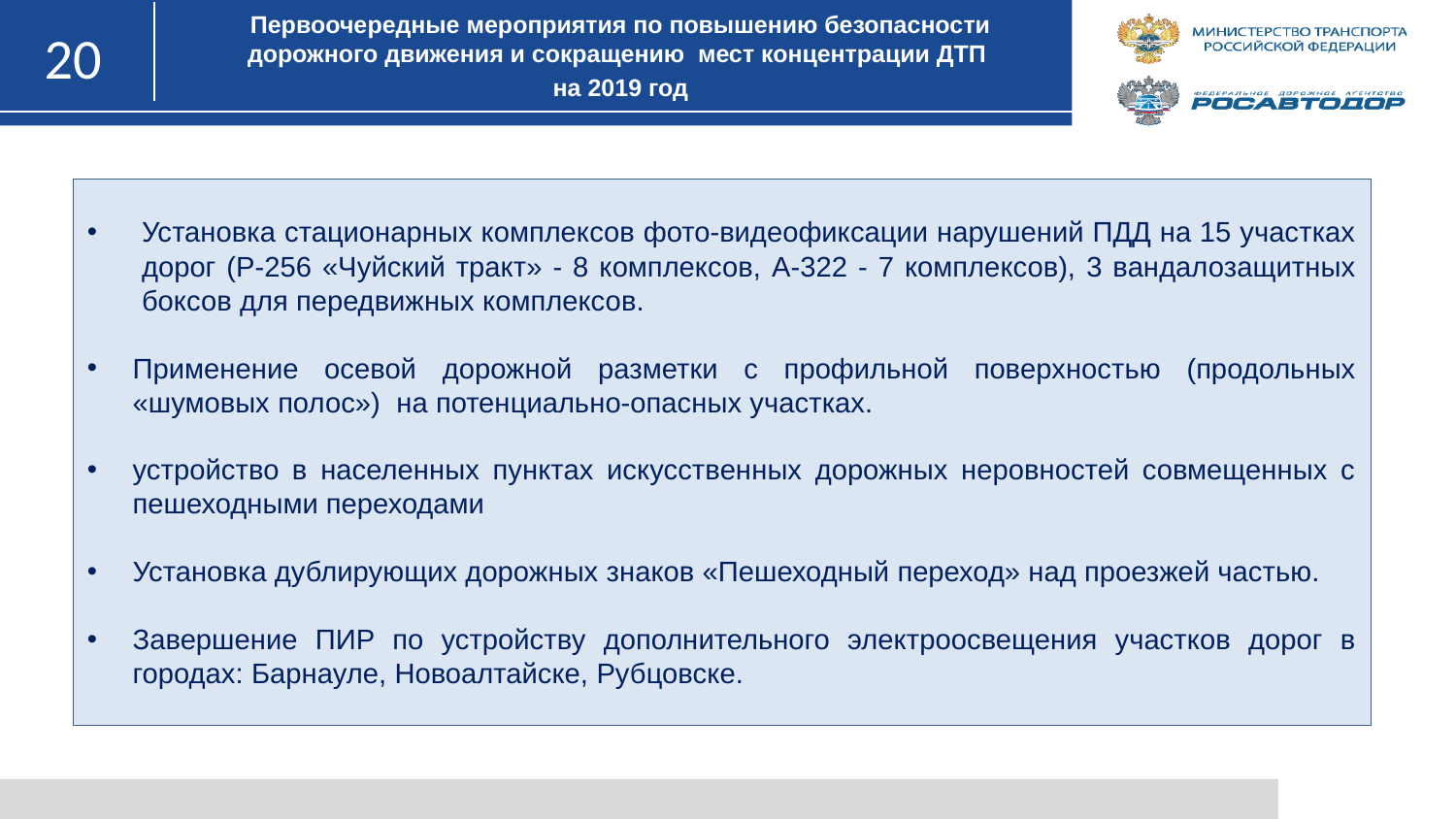

Первоочередные мероприятия по повышению безопасности дорожного движения и сокращению  мест концентрации ДТП
на 2019 год
Установка стационарных комплексов фото-видеофиксации нарушений ПДД на 15 участках дорог (Р-256 «Чуйский тракт» - 8 комплексов, А-322 - 7 комплексов), 3 вандалозащитных боксов для передвижных комплексов.

Применение осевой дорожной разметки с профильной поверхностью (продольных «шумовых полос»)  на потенциально-опасных участках.

устройство в населенных пунктах искусственных дорожных неровностей совмещенных с пешеходными переходами

Установка дублирующих дорожных знаков «Пешеходный переход» над проезжей частью.

Завершение ПИР по устройству дополнительного электроосвещения участков дорог в городах: Барнауле, Новоалтайске, Рубцовске.